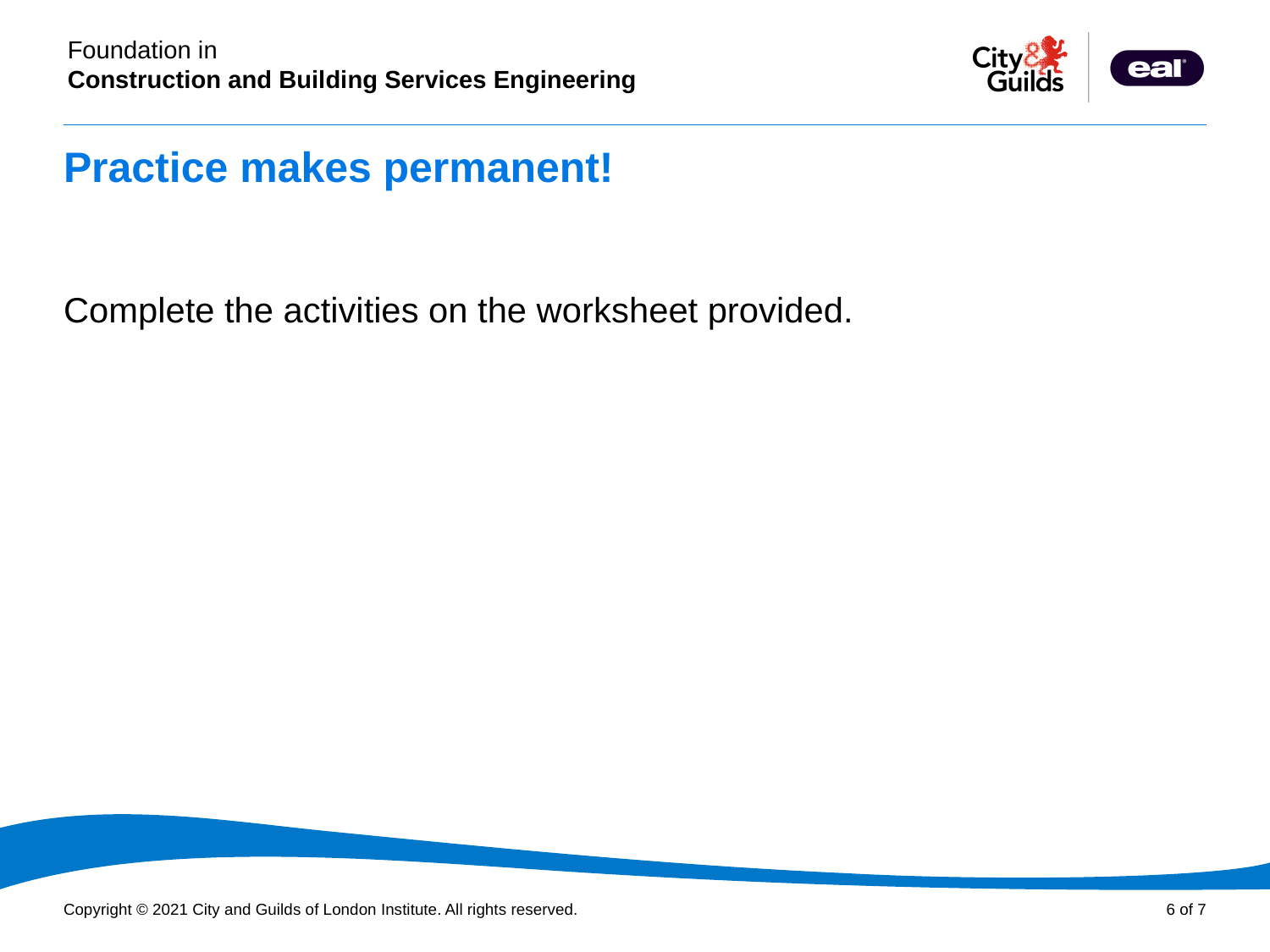

# Practice makes permanent!

Complete the activities on the worksheet provided.